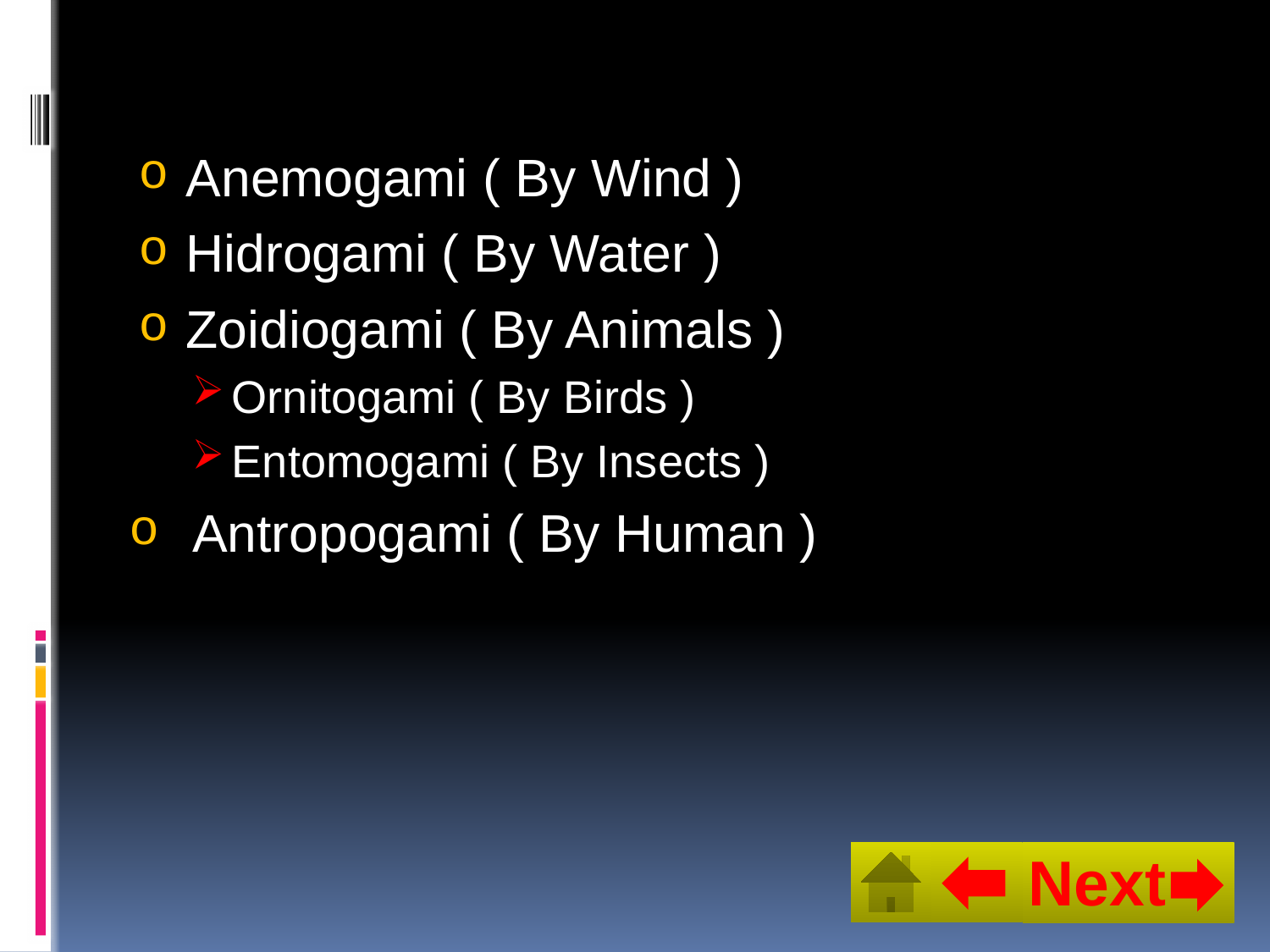

Anemogami ( By Wind )
Hidrogami ( By Water )
Zoidiogami ( By Animals )
Ornitogami ( By Birds )
Entomogami ( By Insects )
Antropogami ( By Human )
Next